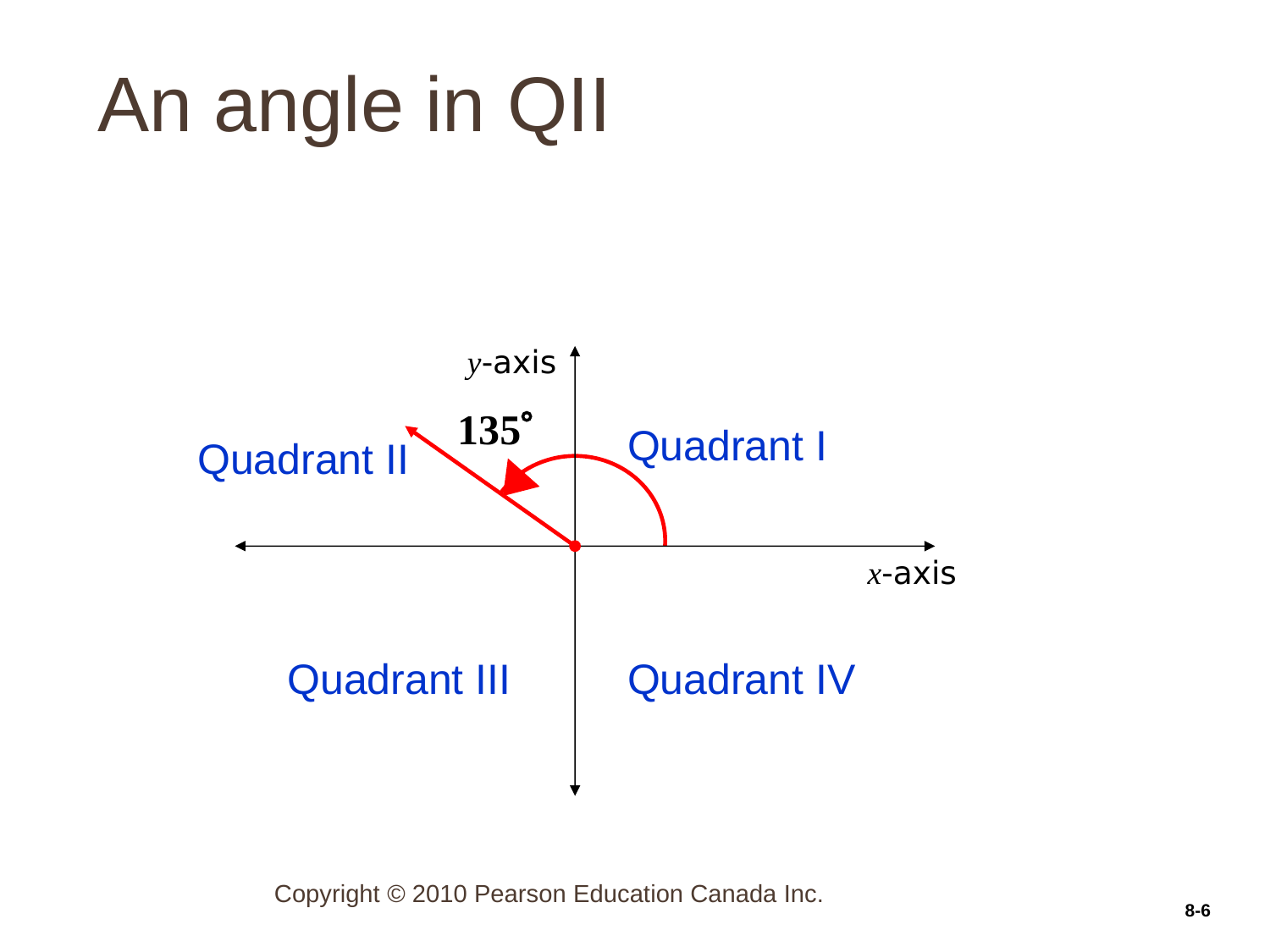

# An angle in QII
8-6
y-axis

135°
Quadrant I
Quadrant II

x-axis
Quadrant III
Quadrant IV
Copyright © 2010 Pearson Education Canada Inc.
8-6